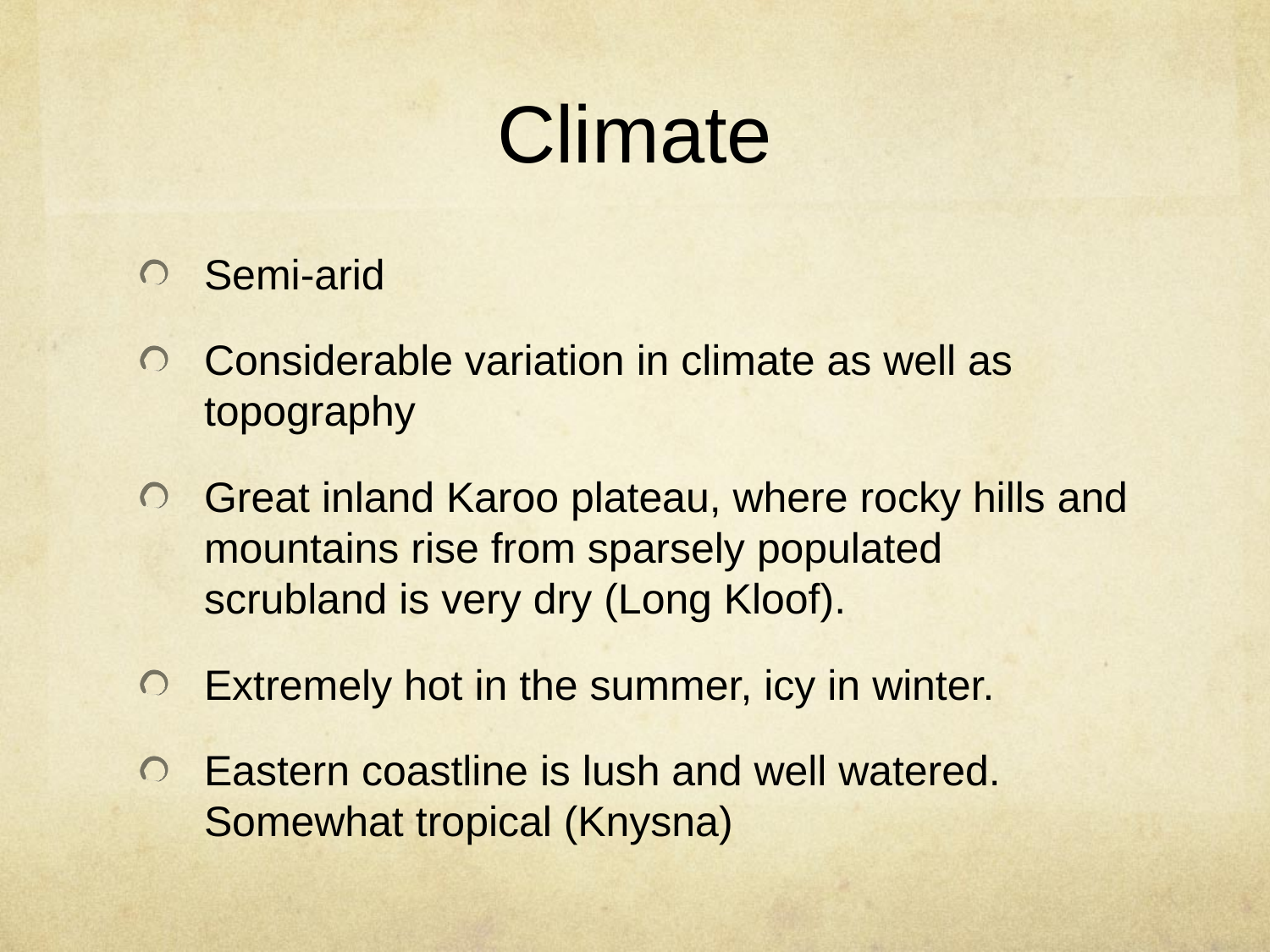

# Climate
Semi-arid
Considerable variation in climate as well as topography
Great inland Karoo plateau, where rocky hills and mountains rise from sparsely populated scrubland is very dry (Long Kloof).
Extremely hot in the summer, icy in winter.
Eastern coastline is lush and well watered. Somewhat tropical (Knysna)